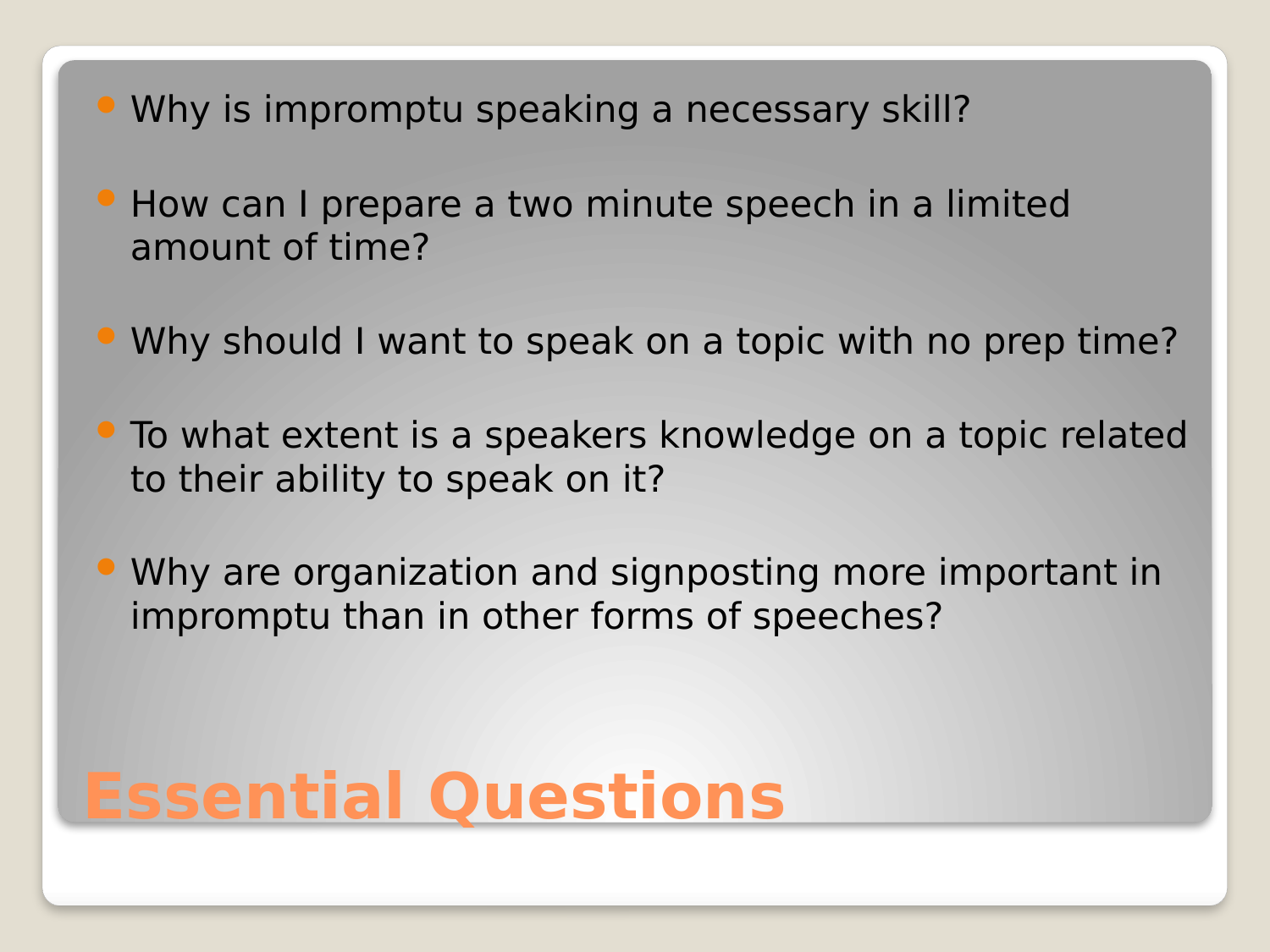

Why is impromptu speaking a necessary skill?

How can I prepare a two minute speech in a limited amount of time?

Why should I want to speak on a topic with no prep time?

To what extent is a speakers knowledge on a topic related to their ability to speak on it?

Why are organization and signposting more important in impromptu than in other forms of speeches?
# Essential Questions